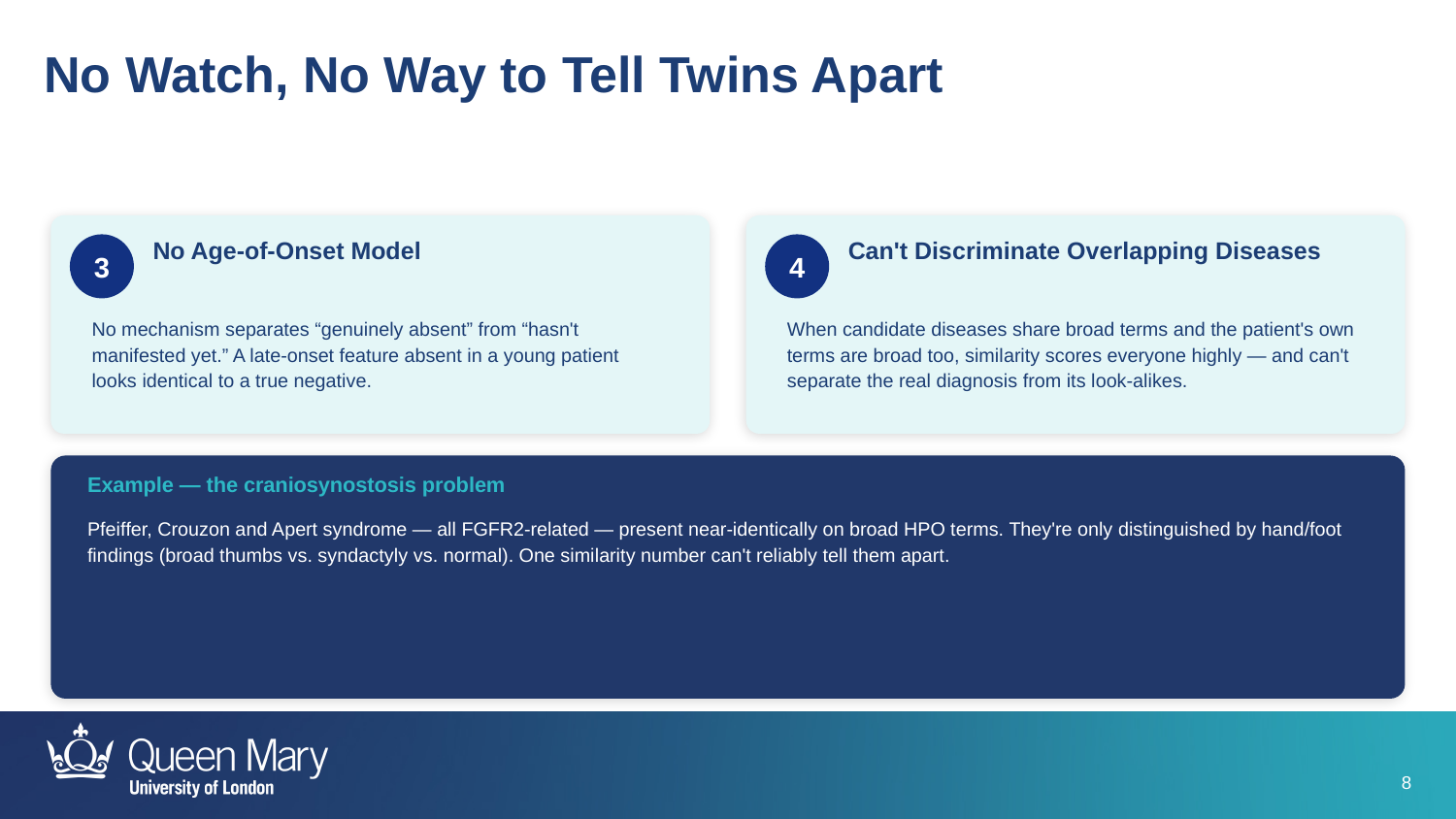

No Watch, No Way to Tell Twins Apart

3
4
No Age-of-Onset Model
Can't Discriminate Overlapping Diseases
No mechanism separates “genuinely absent” from “hasn't manifested yet.” A late-onset feature absent in a young patient looks identical to a true negative.
When candidate diseases share broad terms and the patient's own terms are broad too, similarity scores everyone highly — and can't separate the real diagnosis from its look-alikes.

Example — the craniosynostosis problem
Pfeiffer, Crouzon and Apert syndrome — all FGFR2-related — present near-identically on broad HPO terms. They're only distinguished by hand/foot findings (broad thumbs vs. syndactyly vs. normal). One similarity number can't reliably tell them apart.